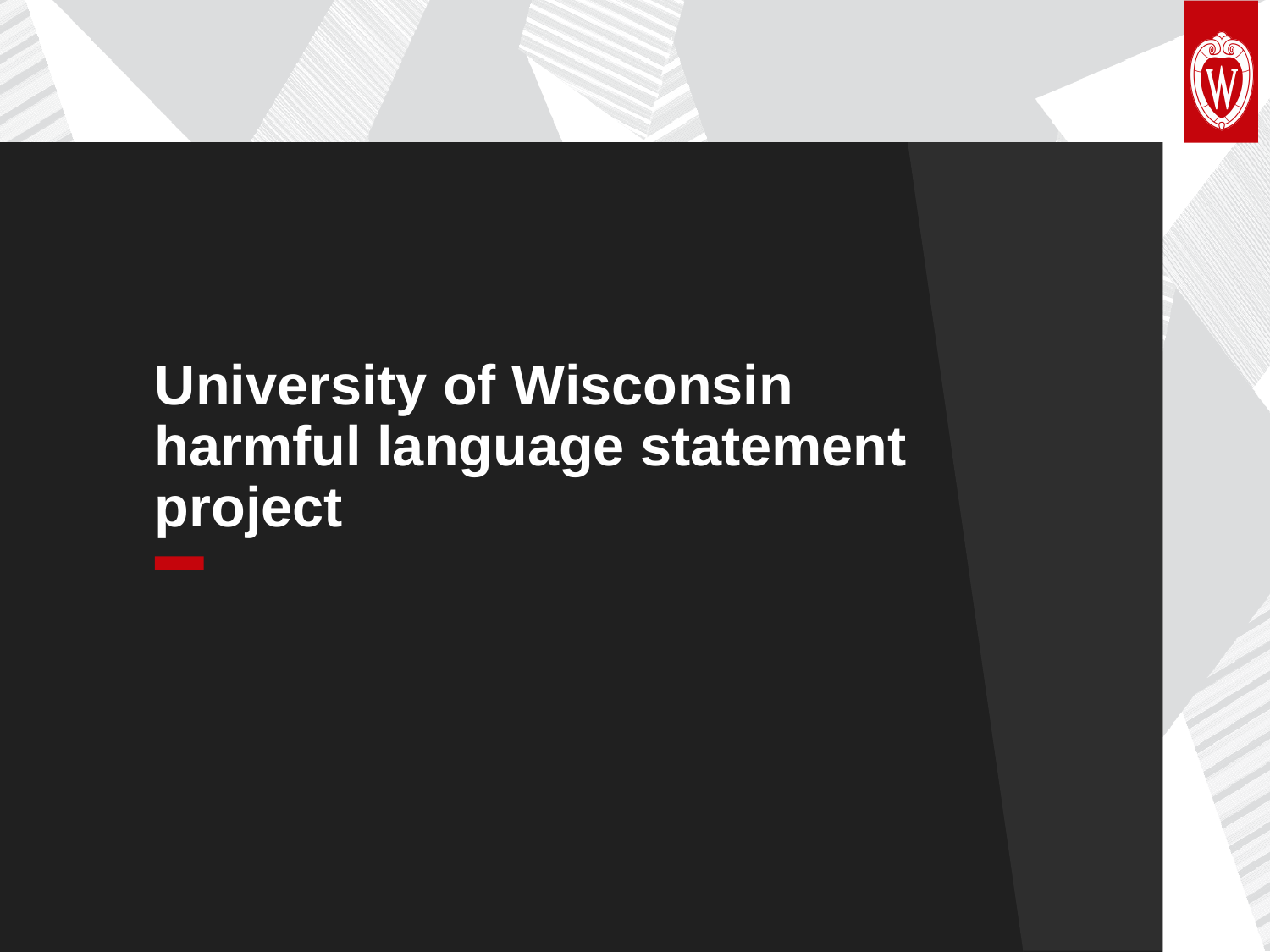

Black section break slide
University of Wisconsin harmful language statement project